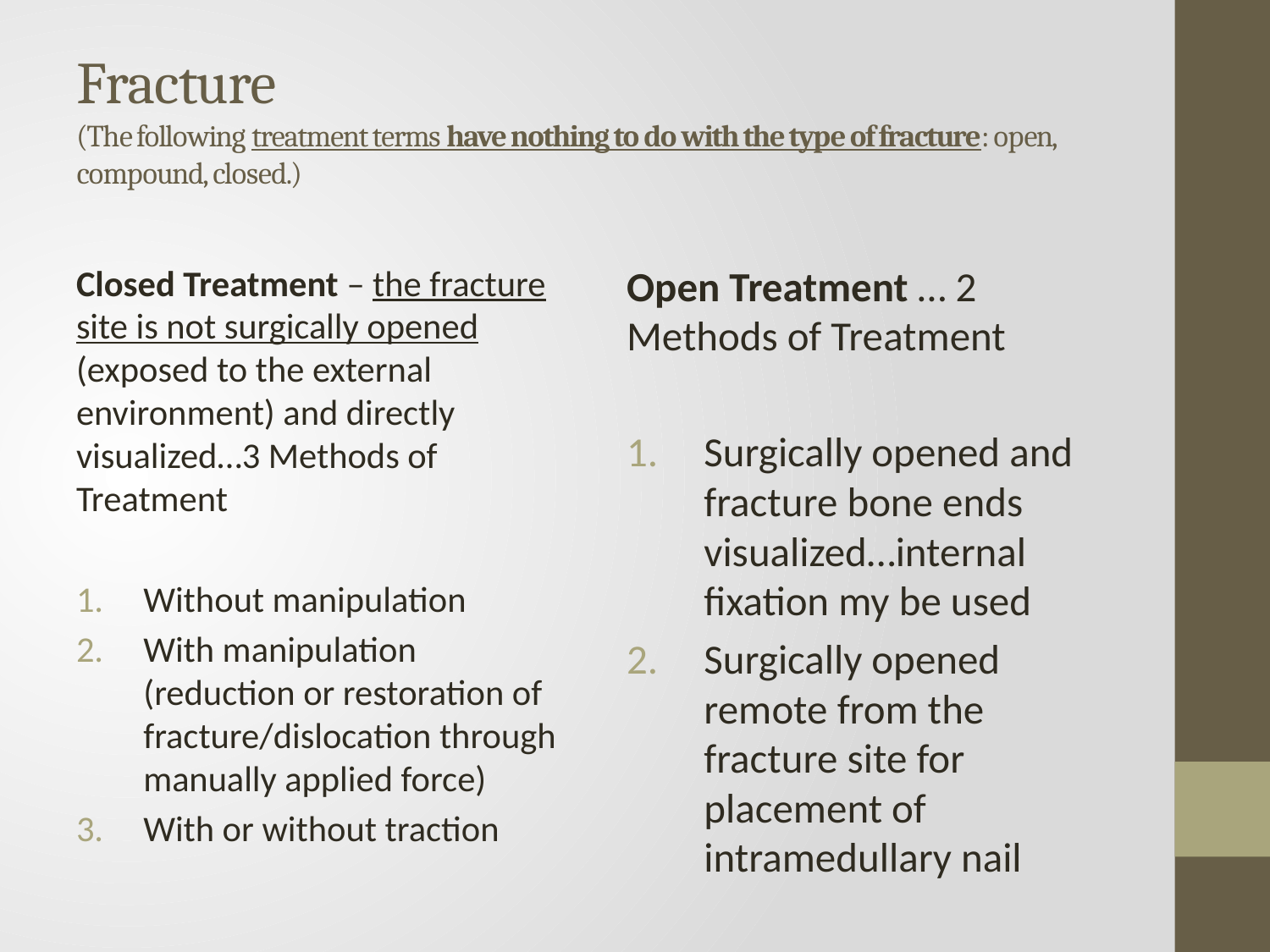

# Fracture (The following treatment terms have nothing to do with the type of fracture: open, compound, closed.)
Closed Treatment – the fracture site is not surgically opened (exposed to the external environment) and directly visualized…3 Methods of Treatment

Without manipulation
With manipulation (reduction or restoration of fracture/dislocation through manually applied force)
With or without traction
Open Treatment … 2 Methods of Treatment

Surgically opened and fracture bone ends visualized…internal fixation my be used
Surgically opened remote from the fracture site for placement of intramedullary nail